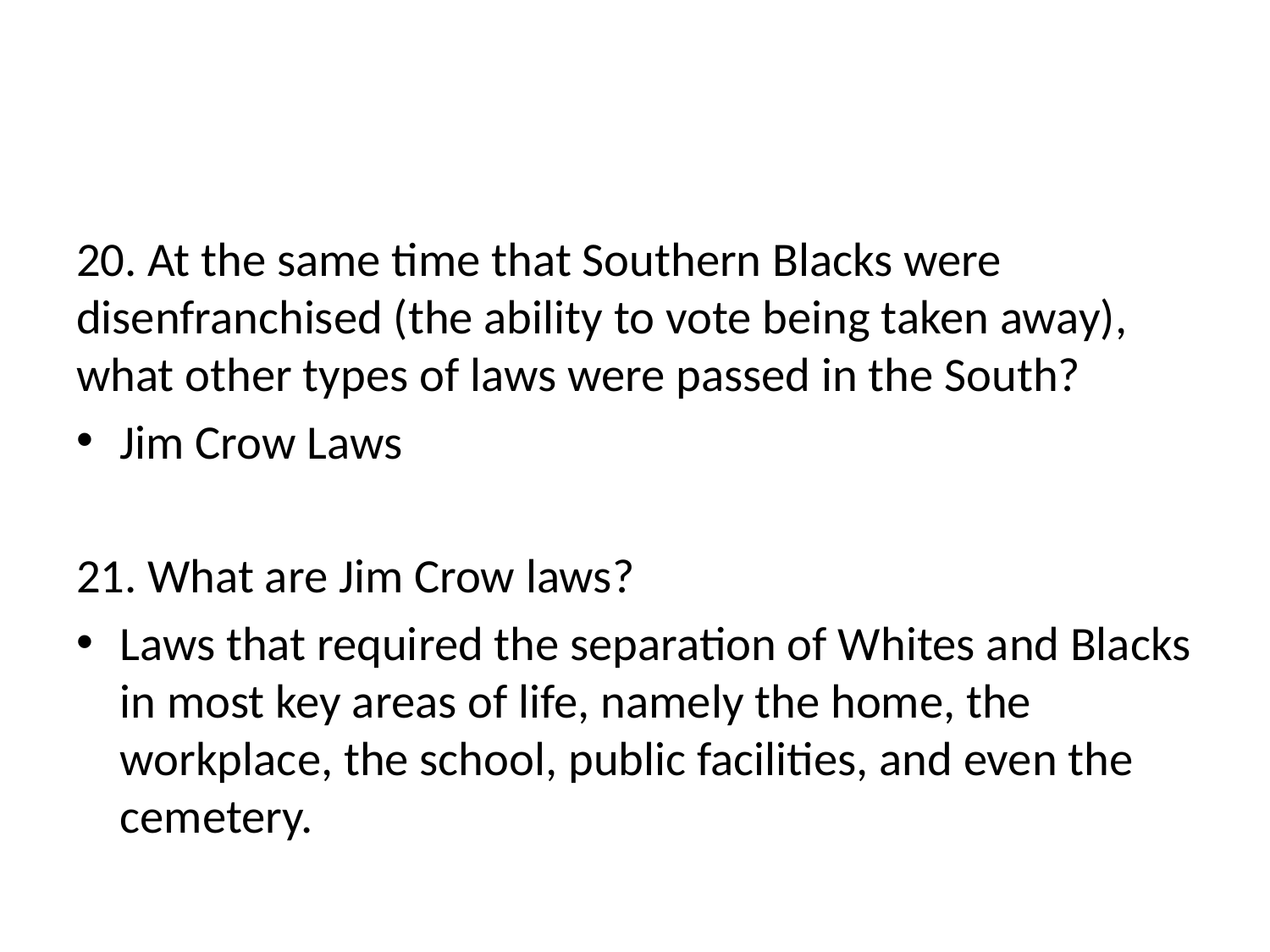

#
20. At the same time that Southern Blacks were disenfranchised (the ability to vote being taken away), what other types of laws were passed in the South?
Jim Crow Laws

21. What are Jim Crow laws?
Laws that required the separation of Whites and Blacks in most key areas of life, namely the home, the workplace, the school, public facilities, and even the cemetery.